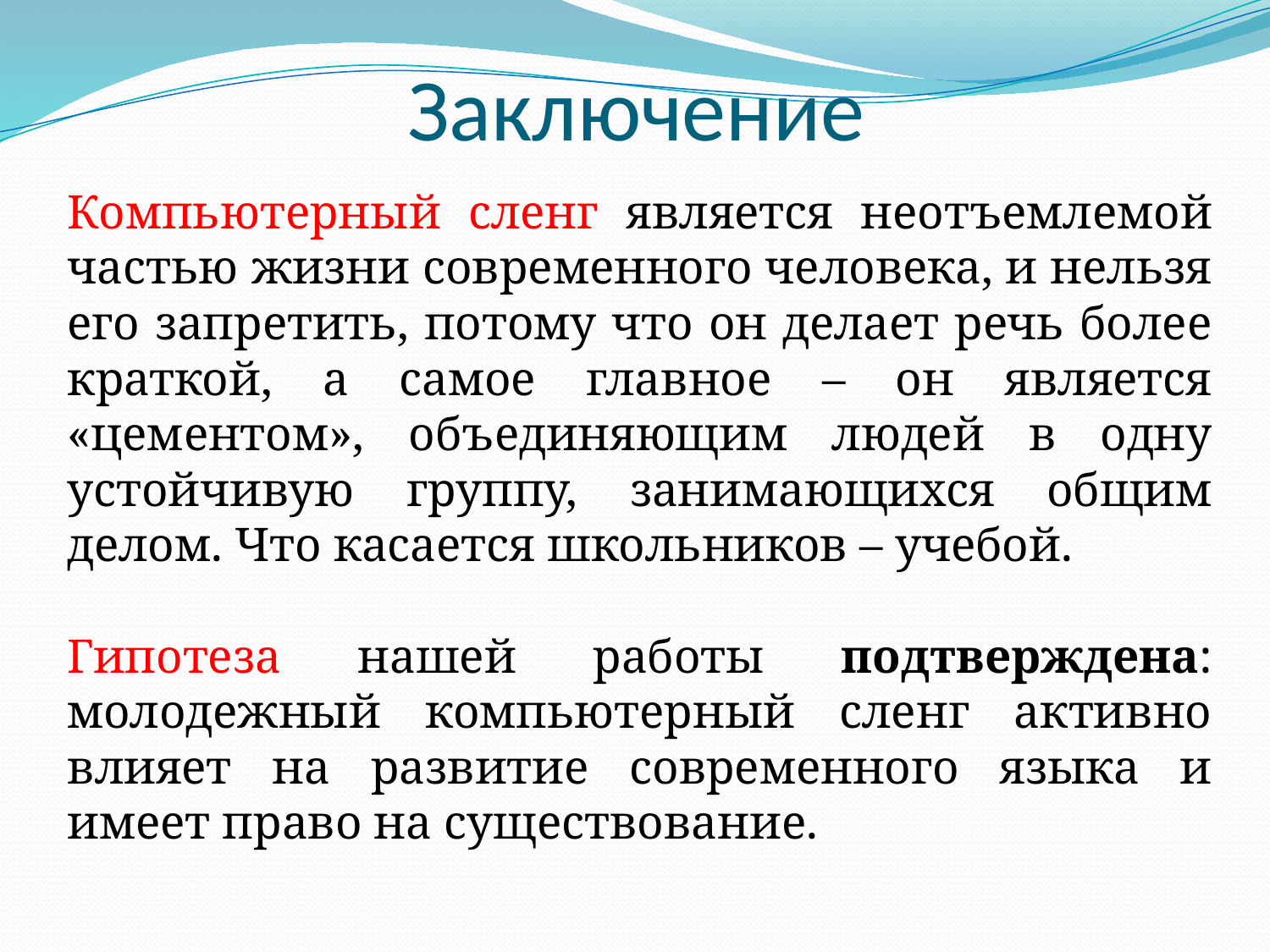

# Заключение
Компьютерный сленг является неотъемлемой частью жизни современного человека, и нельзя его запретить, потому что он делает речь более краткой, а самое главное – он является «цементом», объединяющим людей в одну устойчивую группу, занимающихся общим делом. Что касается школьников – учебой.

Гипотеза нашей работы подтверждена: молодежный компьютерный сленг активно влияет на развитие современного языка и имеет право на существование.